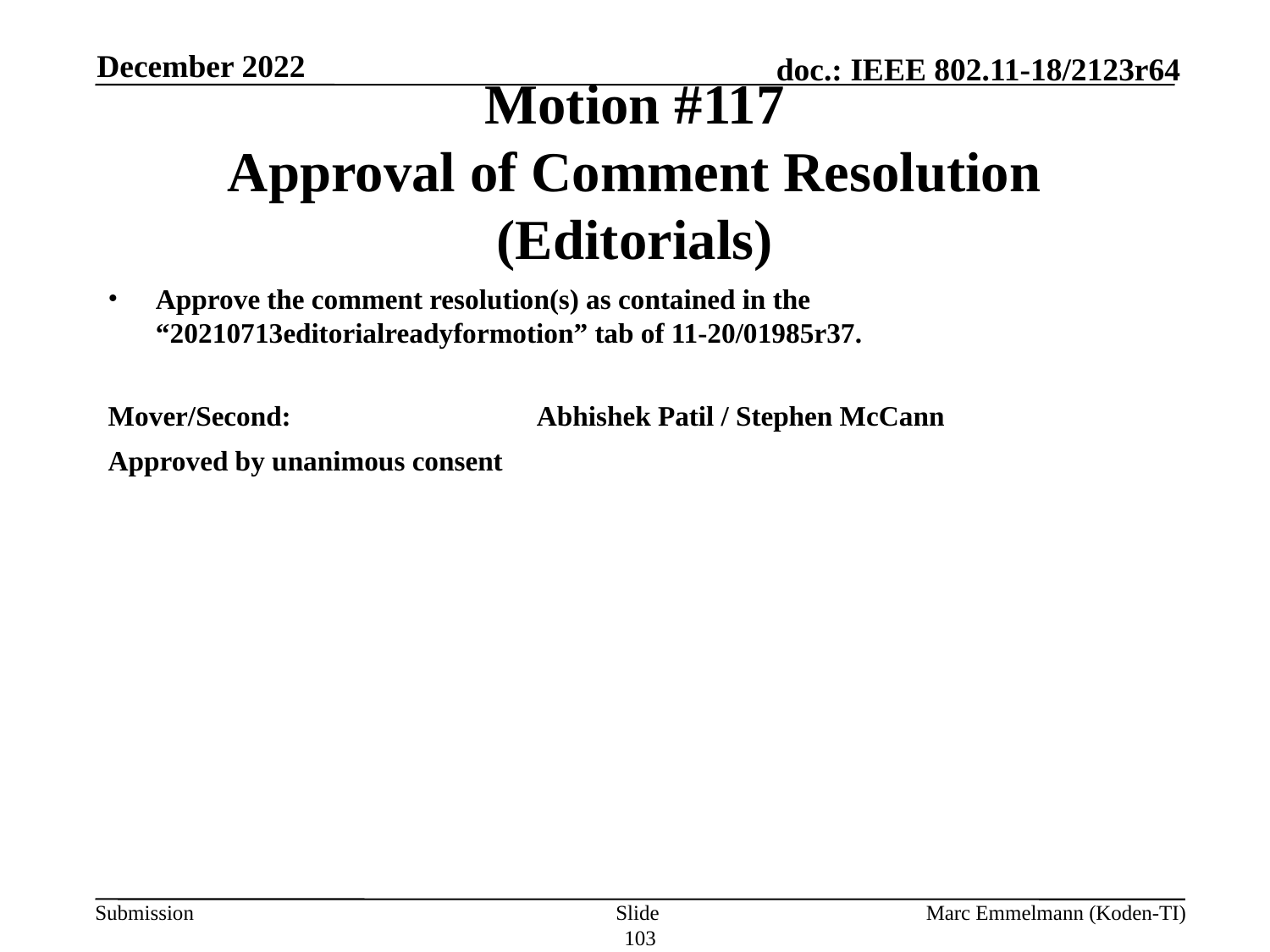

December 2022
# Motion #117 Approval of Comment Resolution (Editorials)
Approve the comment resolution(s) as contained in the “20210713editorialreadyformotion” tab of 11-20/01985r37.

Mover/Second:		Abhishek Patil / Stephen McCann
Approved by unanimous consent
Slide 103
Marc Emmelmann (Koden-TI)